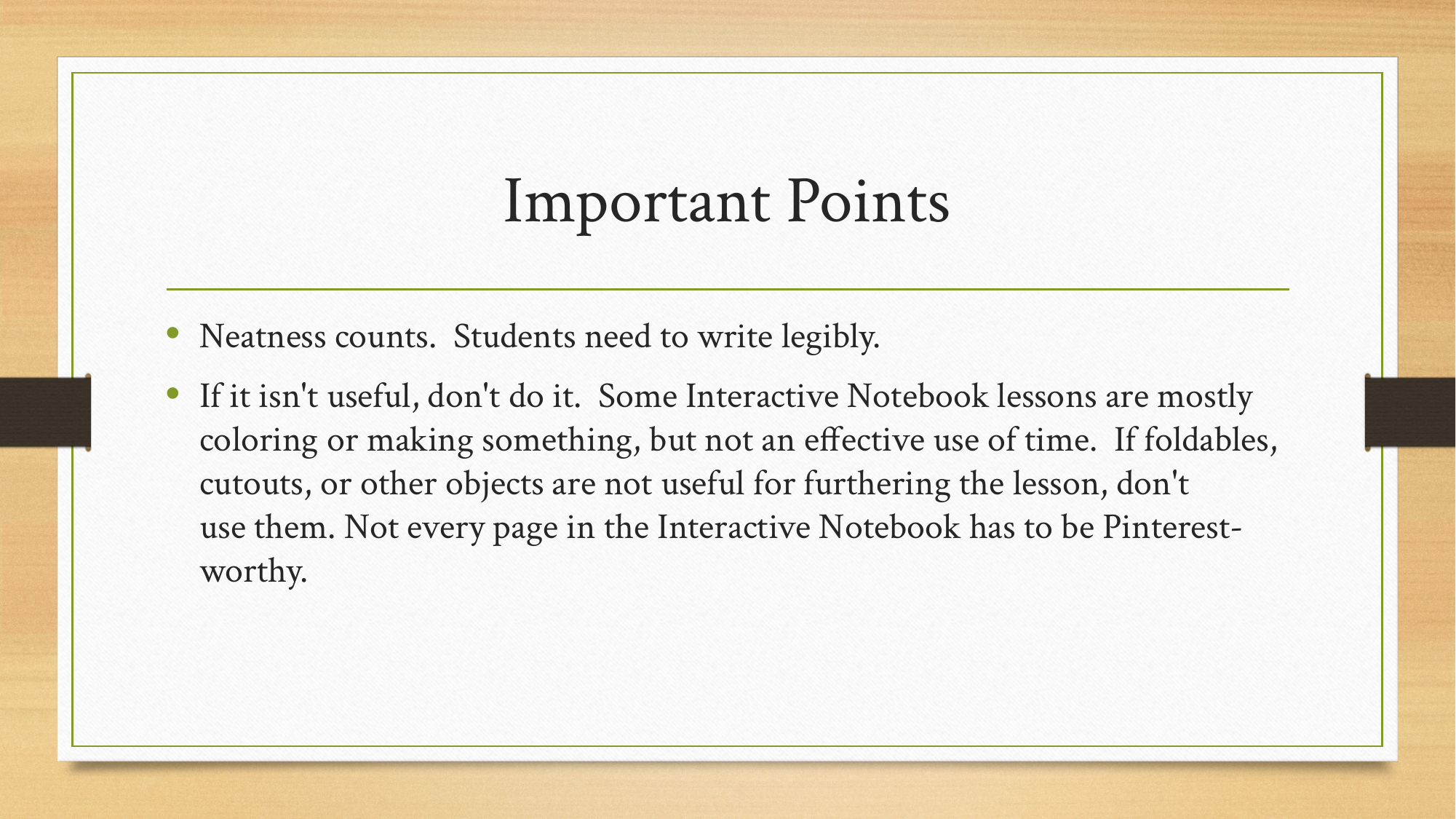

# Important Points
Neatness counts.  Students need to write legibly.
If it isn't useful, don't do it.  Some Interactive Notebook lessons are mostly coloring or making something, but not an effective use of time.  If foldables, cutouts, or other objects are not useful for furthering the lesson, don't use them. Not every page in the Interactive Notebook has to be Pinterest-worthy.